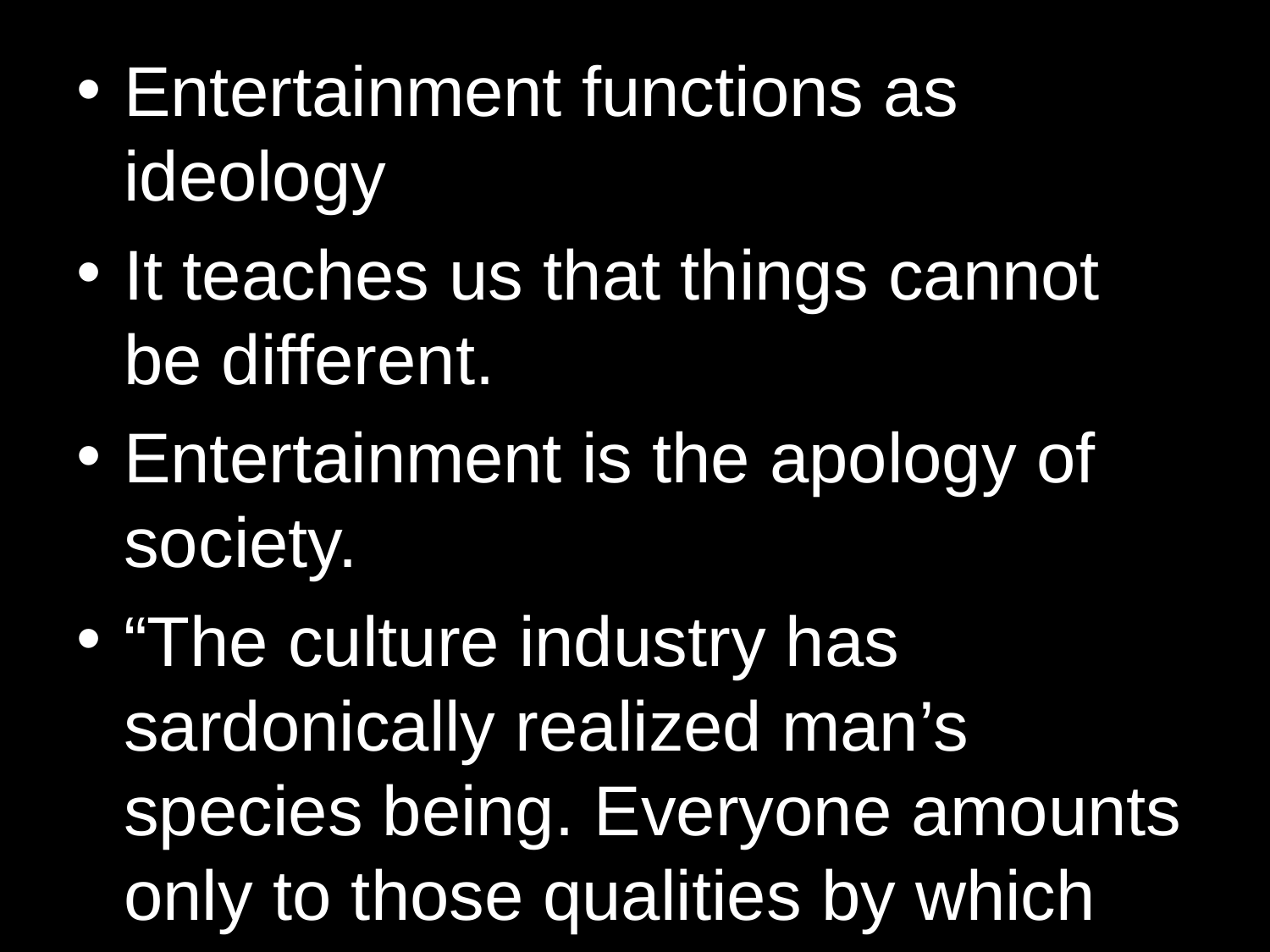

Entertainment functions as ideology
It teaches us that things cannot be different.
Entertainment is the apology of society.
“The culture industry has sardonically realized man’s species being. Everyone amounts only to those qualities by which he or she can replace everyone else: all are fungible, mere specimens.” (57)